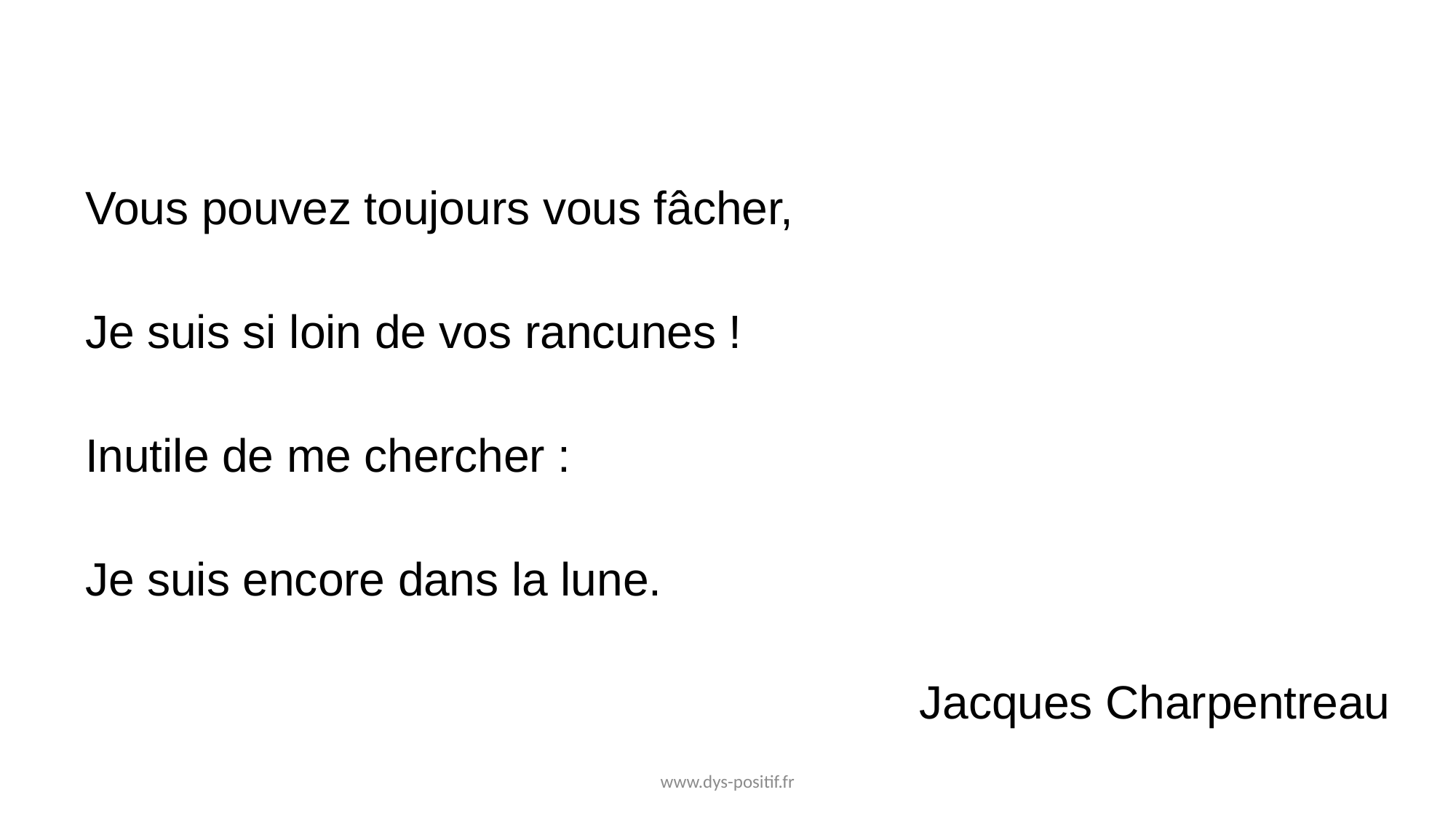

Vous pouvez toujours vous fâcher,
Je suis si loin de vos rancunes !
Inutile de me chercher :
Je suis encore dans la lune.
Jacques Charpentreau
www.dys-positif.fr